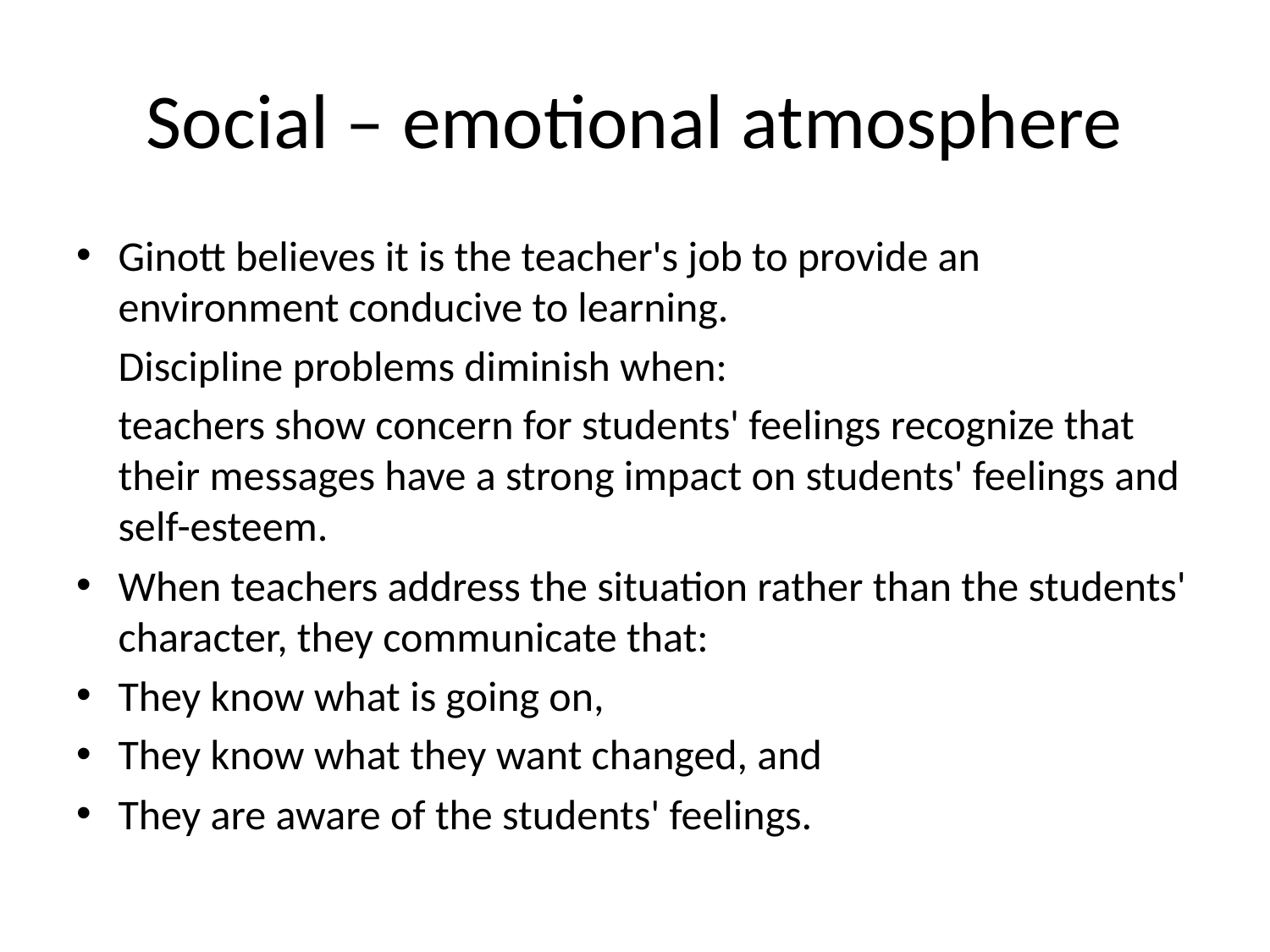

# Social – emotional atmosphere
Ginott believes it is the teacher's job to provide an environment conducive to learning.
	Discipline problems diminish when:
	teachers show concern for students' feelings recognize that their messages have a strong impact on students' feelings and self-esteem.
When teachers address the situation rather than the students' character, they communicate that:
They know what is going on,
They know what they want changed, and
They are aware of the students' feelings.